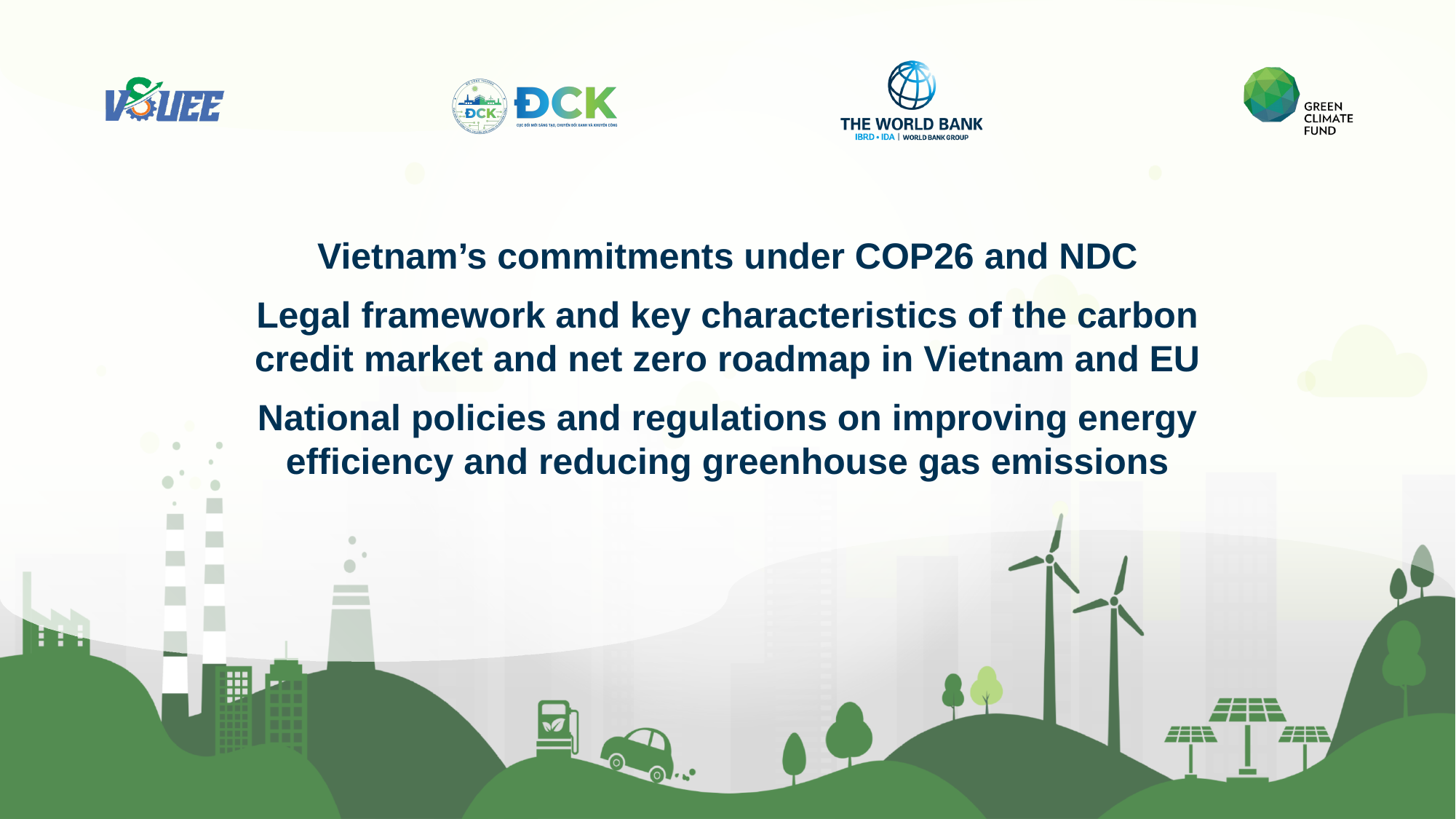

Vietnam’s commitments under COP26 and NDC
Legal framework and key characteristics of the carbon credit market and net zero roadmap in Vietnam and EU
National policies and regulations on improving energy efficiency and reducing greenhouse gas emissions